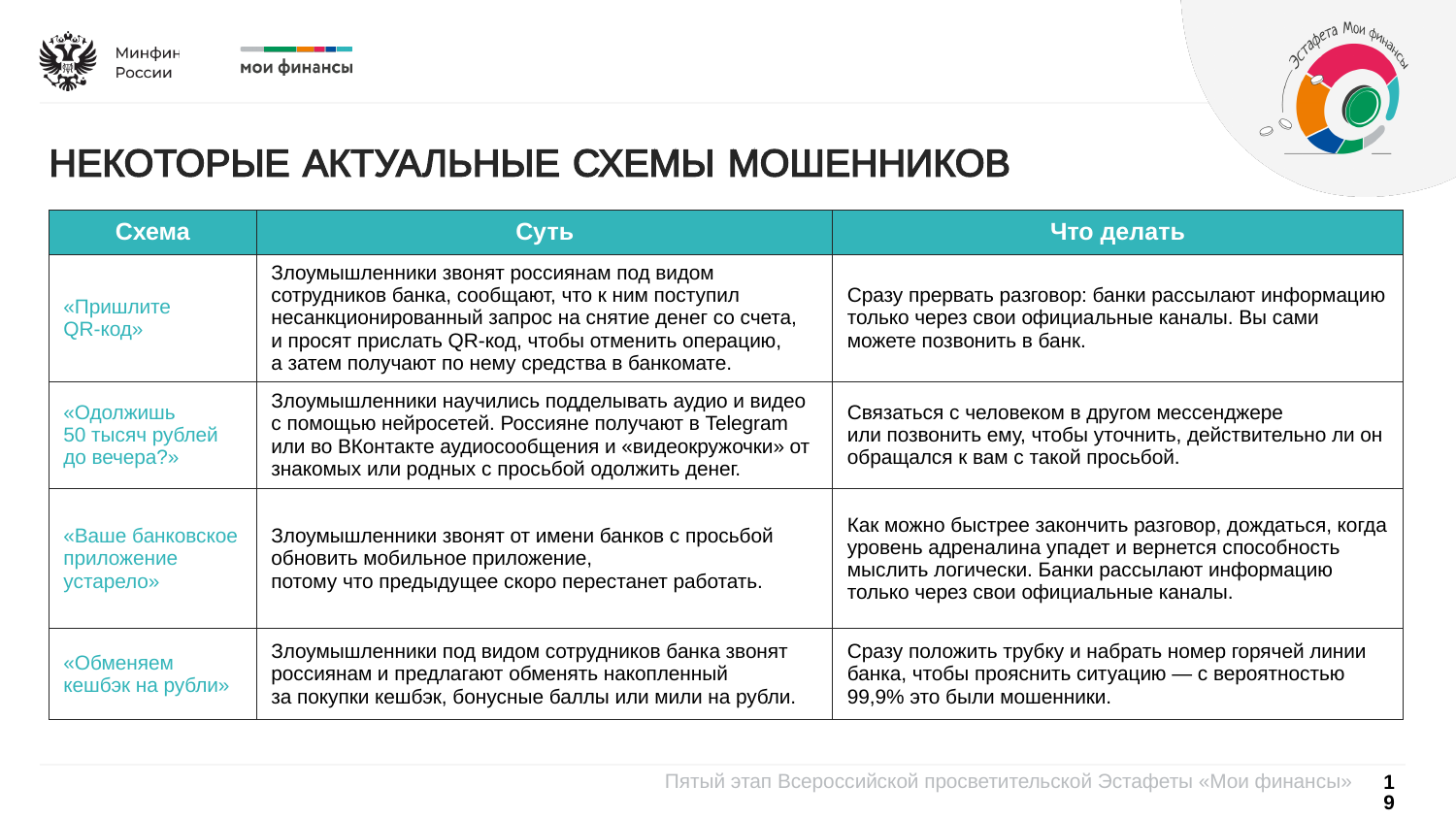

НЕКОТОРЫЕ АКТУАЛЬНЫЕ СХЕМЫ МОШЕННИКОВ
| Схема | Суть | Что делать |
| --- | --- | --- |
| «Пришлите QR-код» | Злоумышленники звонят россиянам под видом сотрудников банка, сообщают, что к ним поступил несанкционированный запрос на снятие денег со счета, и просят прислать QR-код, чтобы отменить операцию, а затем получают по нему средства в банкомате. | Сразу прервать разговор: банки рассылают информацию только через свои официальные каналы. Вы сами можете позвонить в банк. |
| «Одолжишь 50 тысяч рублей до вечера?» | Злоумышленники научились подделывать аудио и видео с помощью нейросетей. Россияне получают в Telegram или во ВКонтакте аудиосообщения и «видеокружочки» от знакомых или родных с просьбой одолжить денег. | Связаться с человеком в другом мессенджере или позвонить ему, чтобы уточнить, действительно ли он обращался к вам с такой просьбой. |
| «Ваше банковское приложение устарело» | Злоумышленники звонят от имени банков с просьбой обновить мобильное приложение, потому что предыдущее скоро перестанет работать. | Как можно быстрее закончить разговор, дождаться, когда уровень адреналина упадет и вернется способность мыслить логически. Банки рассылают информацию только через свои официальные каналы. |
| «Обменяем кешбэк на рубли» | Злоумышленники под видом сотрудников банка звонят россиянам и предлагают обменять накопленный за покупки кешбэк, бонусные баллы или мили на рубли. | Сразу положить трубку и набрать номер горячей линии банка, чтобы прояснить ситуацию — с вероятностью 99,9% это были мошенники. |
19